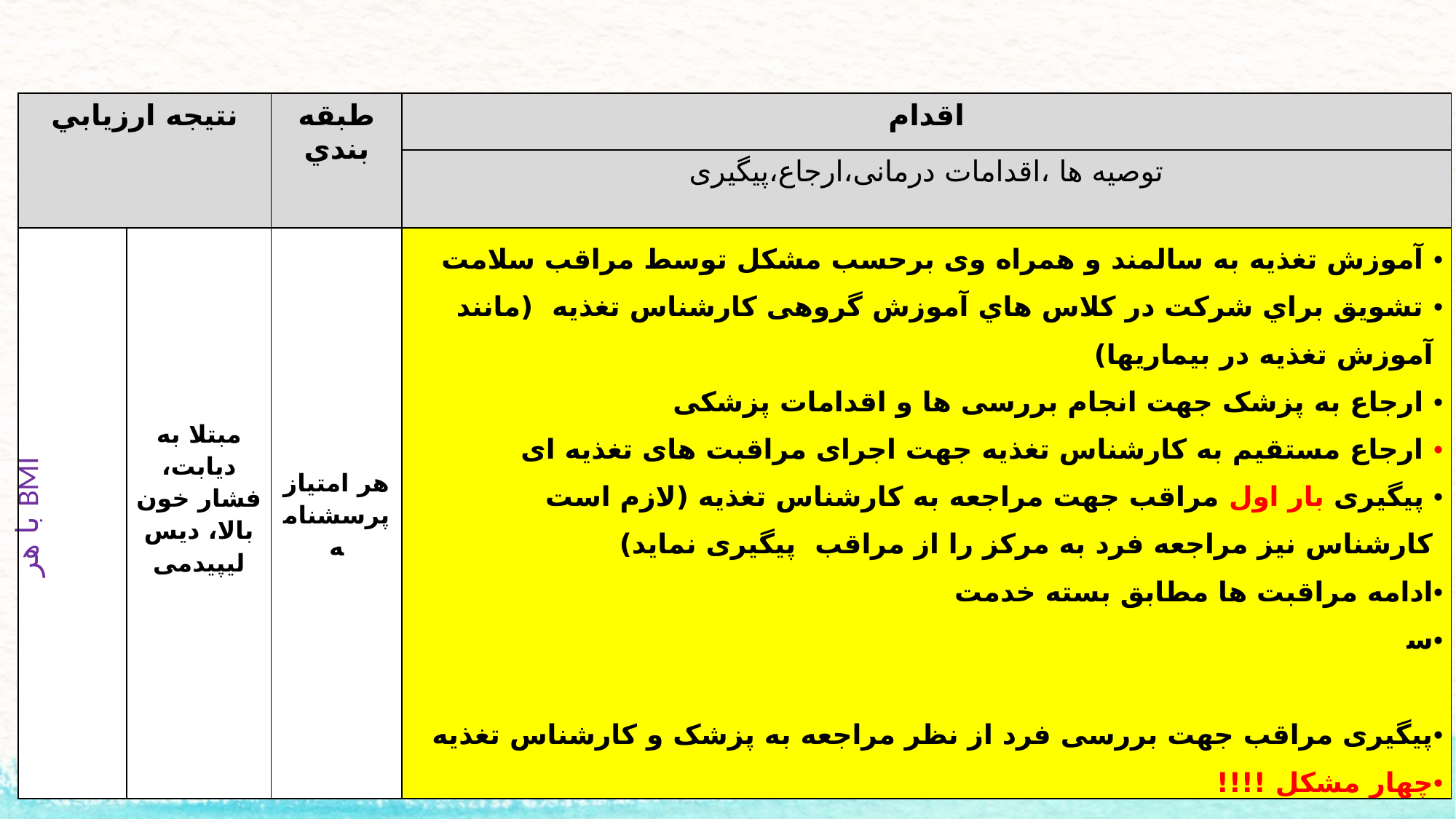

| نتيجه ارزيابي |  | طبقه بندي | اقدام |
| --- | --- | --- | --- |
|  |  |  | توصیه ها ،اقدامات درمانی،ارجاع،پیگیری |
| با هر BMI | مبتلا به دیابت، فشار خون بالا، دیس لیپیدمی | هر امتیاز پرسشنامه | آموزش تغذیه به سالمند و همراه وی برحسب مشکل توسط مراقب سلامت تشويق براي شرکت در کلاس هاي آموزش گروهی کارشناس تغذیه (مانند آموزش تغذیه در بیماریها) ارجاع به پزشک جهت انجام بررسی ها و اقدامات پزشکی ارجاع مستقیم به کارشناس تغذيه جهت اجرای مراقبت های تغذیه ای پیگیری بار اول مراقب جهت مراجعه به کارشناس تغذیه (لازم است کارشناس نیز مراجعه فرد به مرکز را از مراقب پیگیری نماید) ادامه مراقبت ها مطابق بسته خدمت سه عدد مگا دوز ويتامين D و 90 عدد مکمل کلسيم، يا کلسيم D را براي مصرف سه ماه به سالمند تحويل دهيد پیگیری مراقب جهت بررسی فرد از نظر مراجعه به پزشک و کارشناس تغذیه چهار مشکل !!!! |